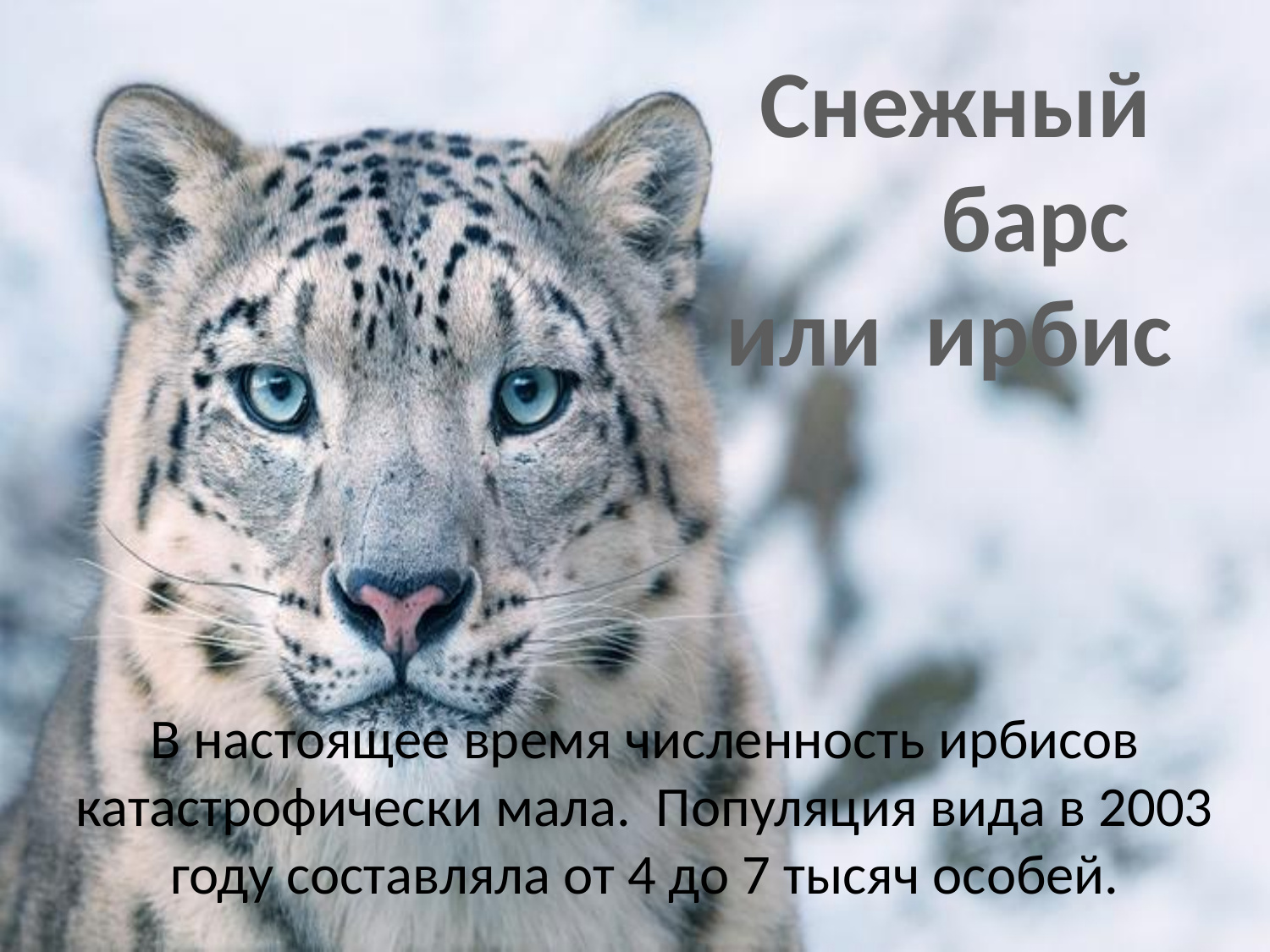

Снежный  барс
или  ирбис
В настоящее время численность ирбисов катастрофически мала.  Популяция вида в 2003 году составляла от 4 до 7 тысяч особей.